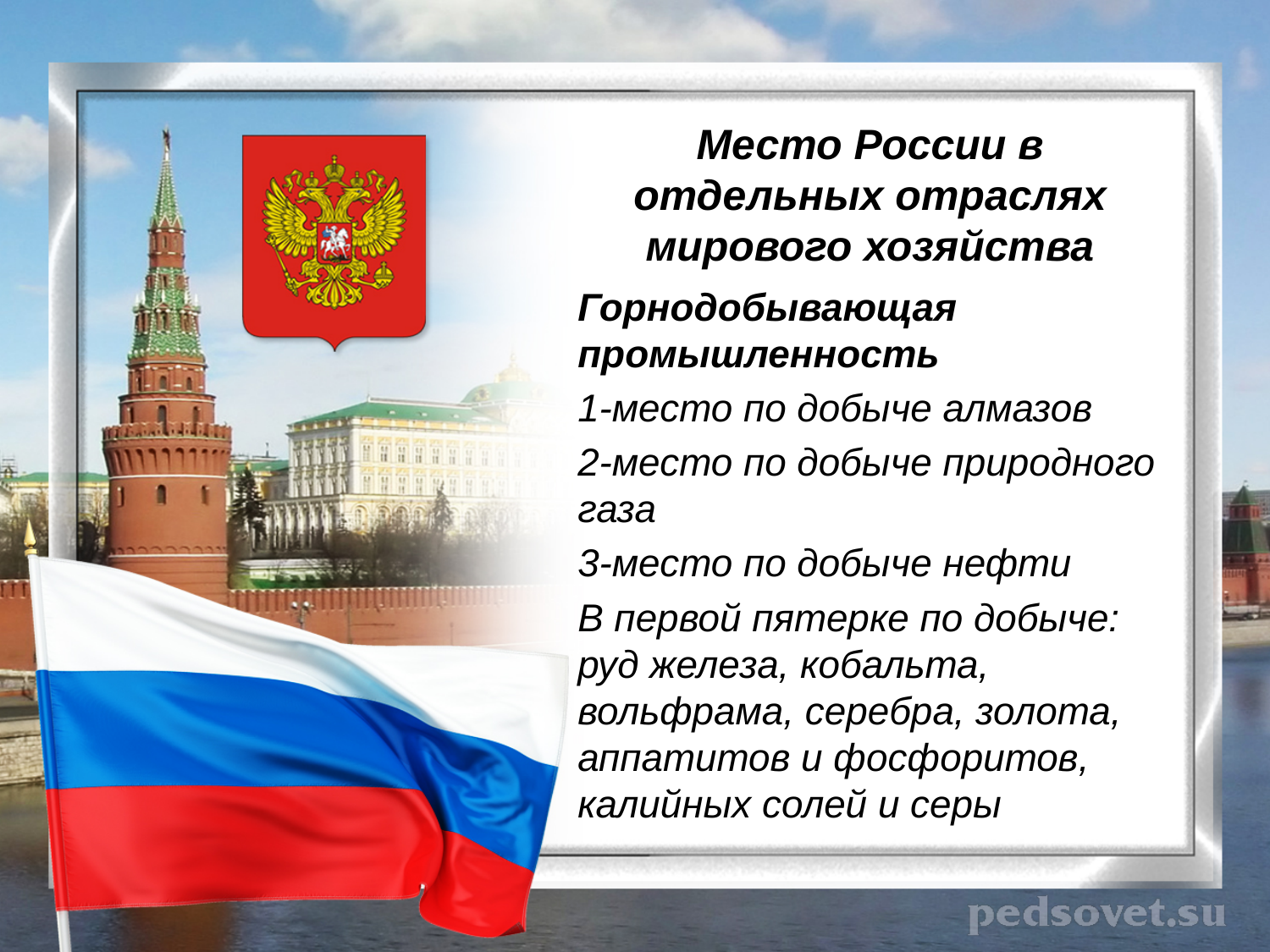

# Место России в отдельных отраслях мирового хозяйства
Горнодобывающая промышленность
1-место по добыче алмазов
2-место по добыче природного газа
3-место по добыче нефти
В первой пятерке по добыче:  руд железа, кобальта, вольфрама, серебра, золота, аппатитов и фосфоритов,  калийных солей и серы